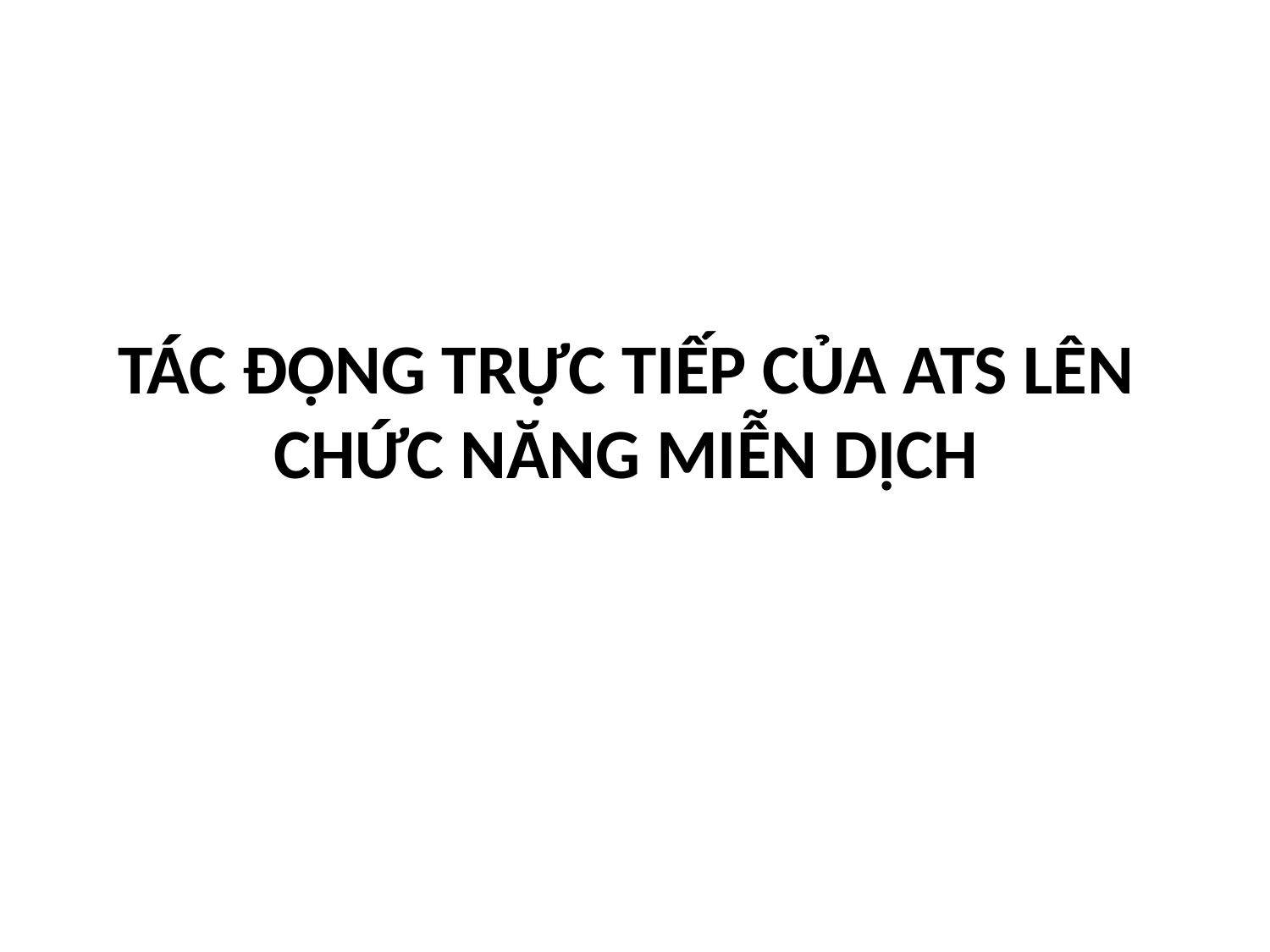

# Tác động trực tiếp của ats lên chức năng miễn dịch